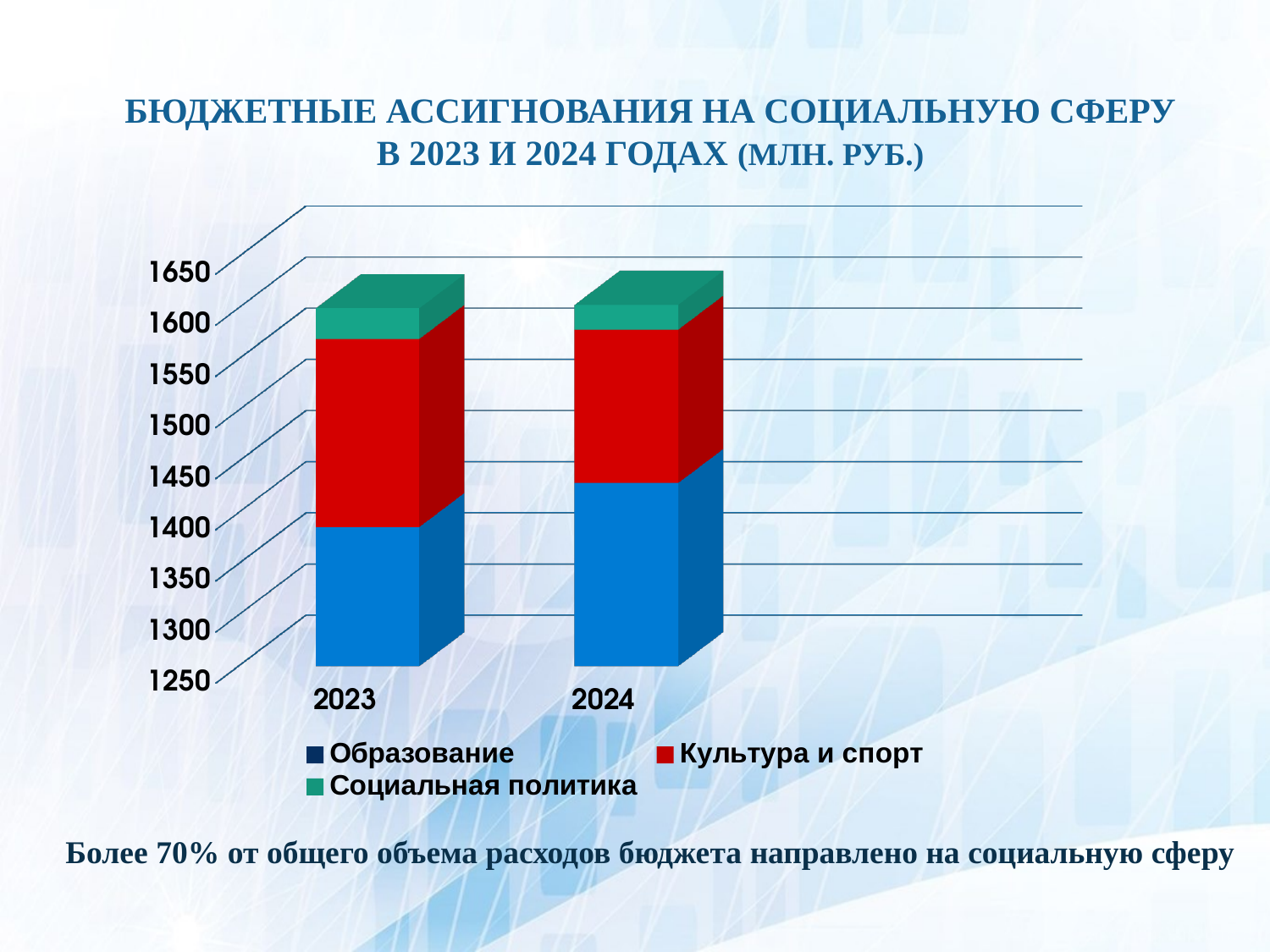

# Бюджетные ассигнования на социальную сферу в 2023 и 2024 годах (млн. руб.)

[unsupported chart]

Более 70% от общего объема расходов бюджета направлено на социальную сферу